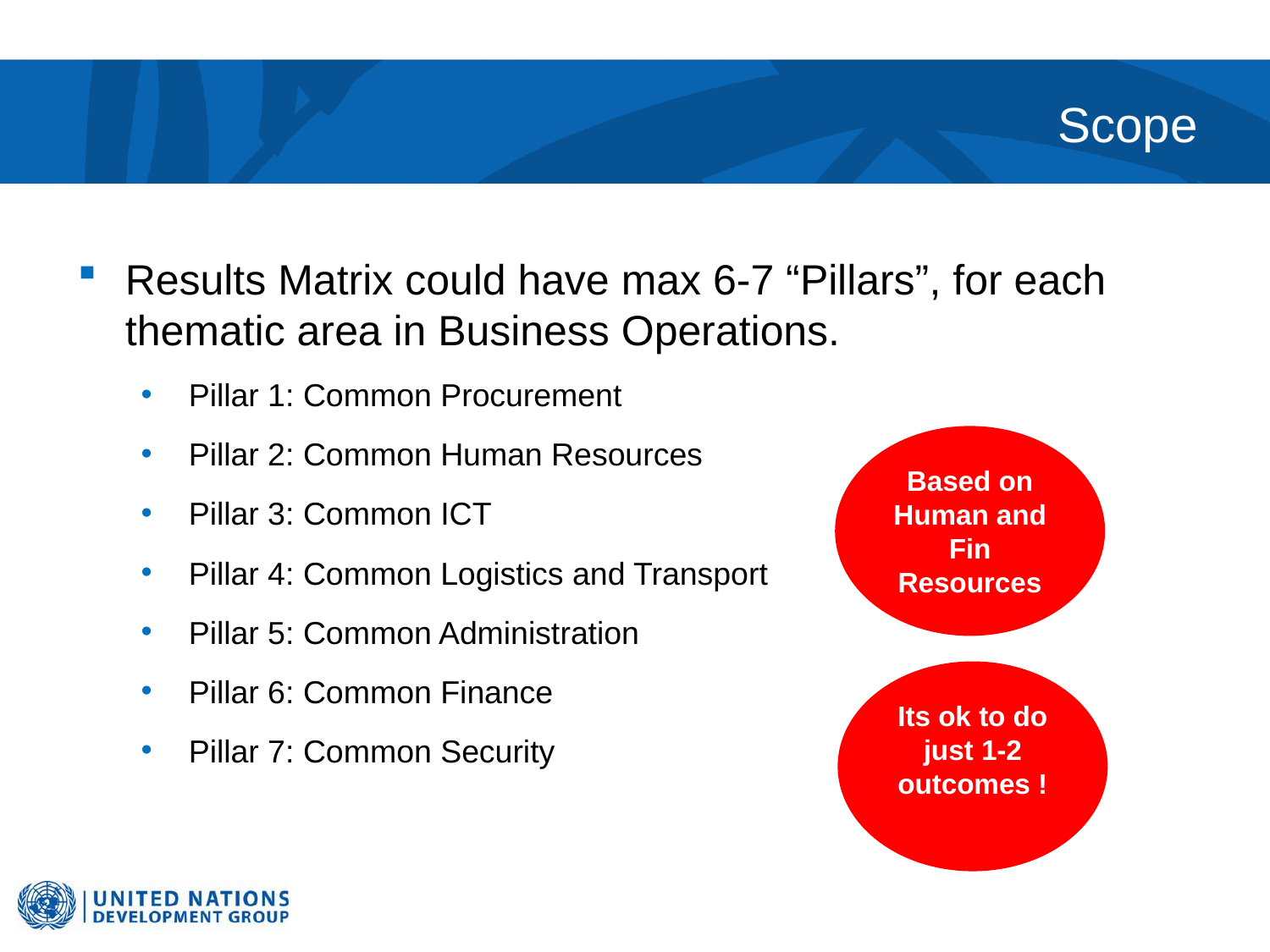

# Scope
Results Matrix could have max 6-7 “Pillars”, for each thematic area in Business Operations.
Pillar 1: Common Procurement
Pillar 2: Common Human Resources
Pillar 3: Common ICT
Pillar 4: Common Logistics and Transport
Pillar 5: Common Administration
Pillar 6: Common Finance
Pillar 7: Common Security

Based on Human and Fin Resources
Its ok to do just 1-2 outcomes !